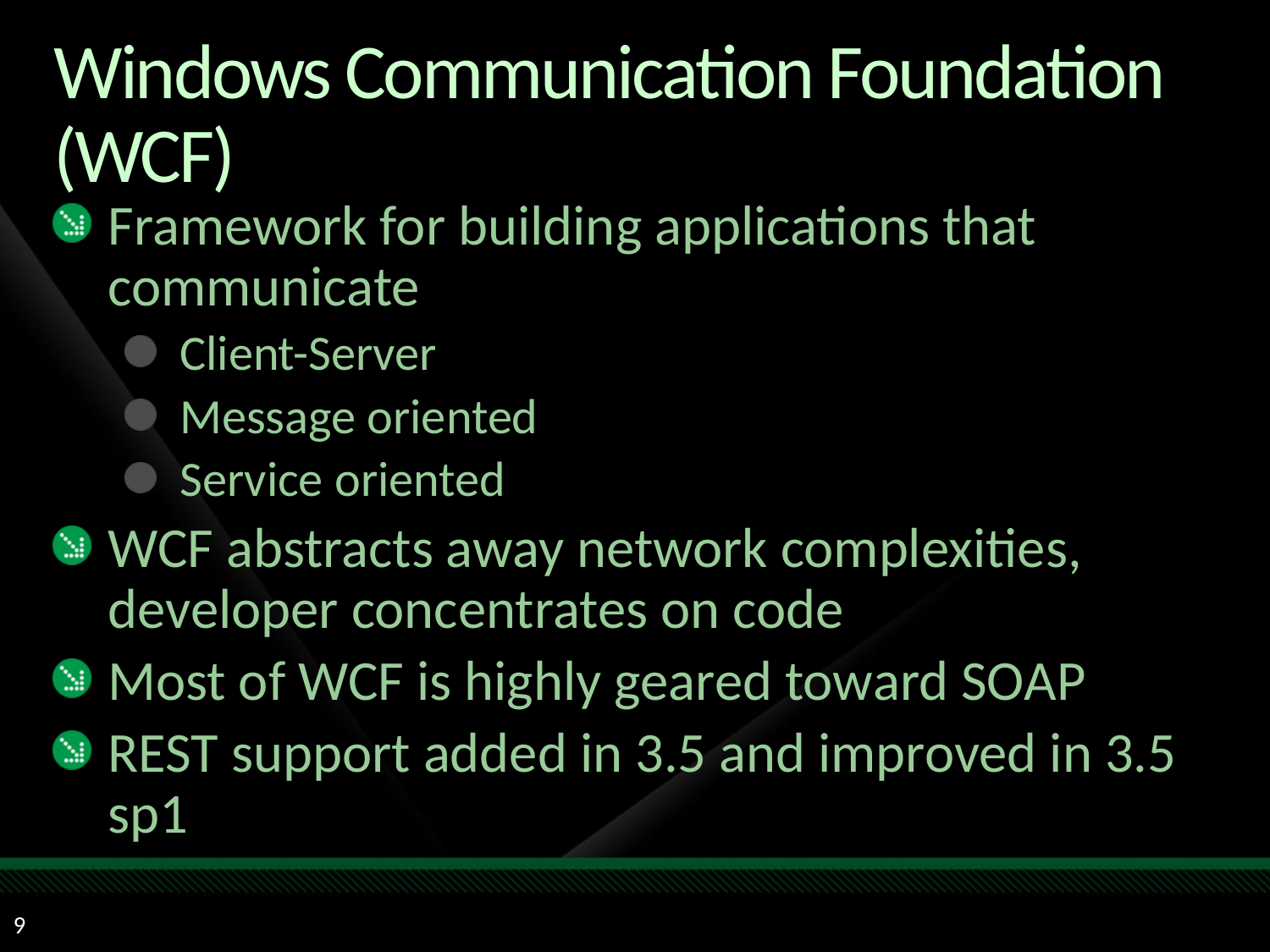

# Windows Communication Foundation (WCF)
Framework for building applications that communicate
Client-Server
Message oriented
Service oriented
WCF abstracts away network complexities, developer concentrates on code
Most of WCF is highly geared toward SOAP
REST support added in 3.5 and improved in 3.5 sp1